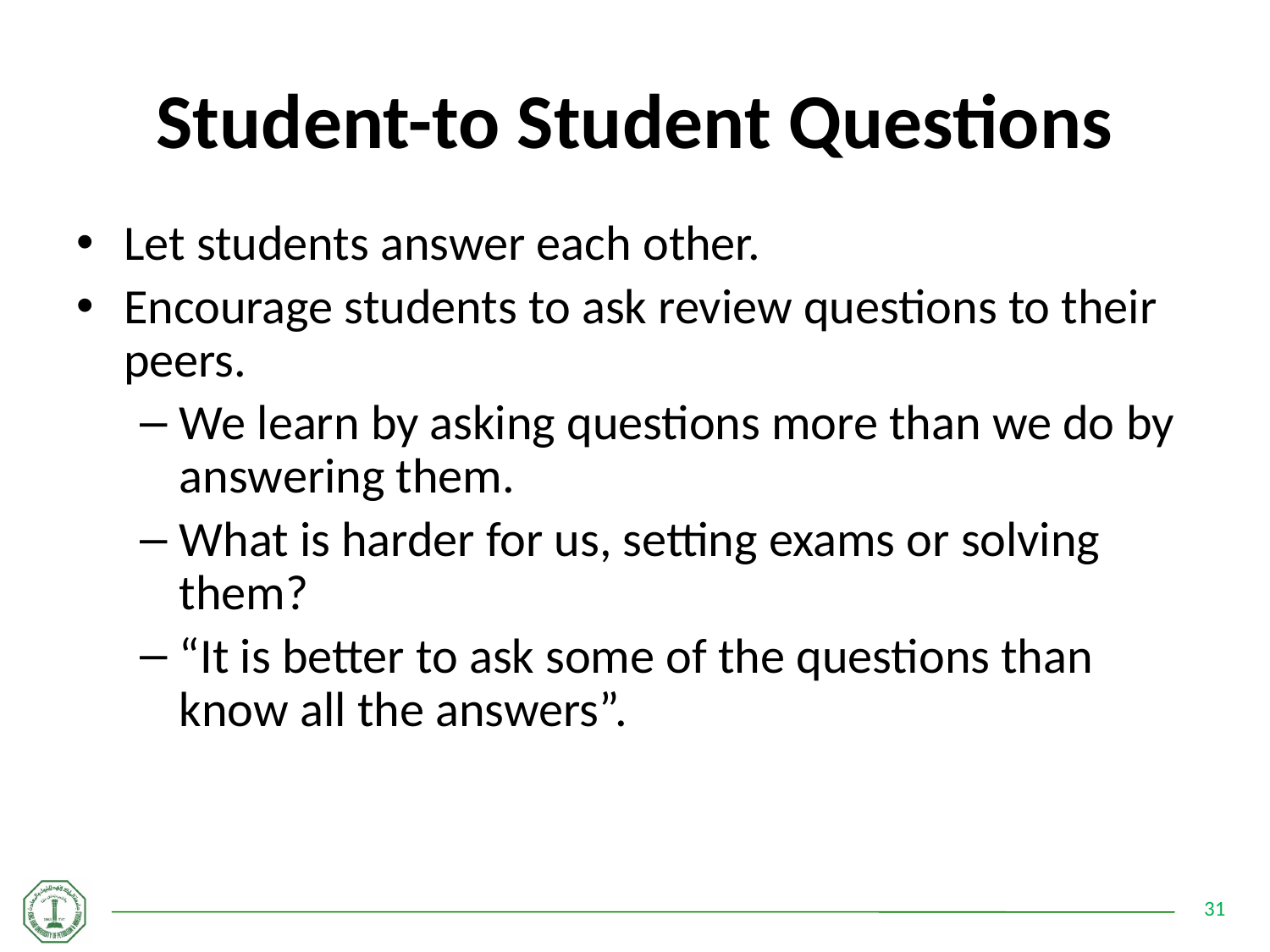

# Student-to Student Questions
Let students answer each other.
Encourage students to ask review questions to their peers.
We learn by asking questions more than we do by answering them.
What is harder for us, setting exams or solving them?
“It is better to ask some of the questions than know all the answers”.

31